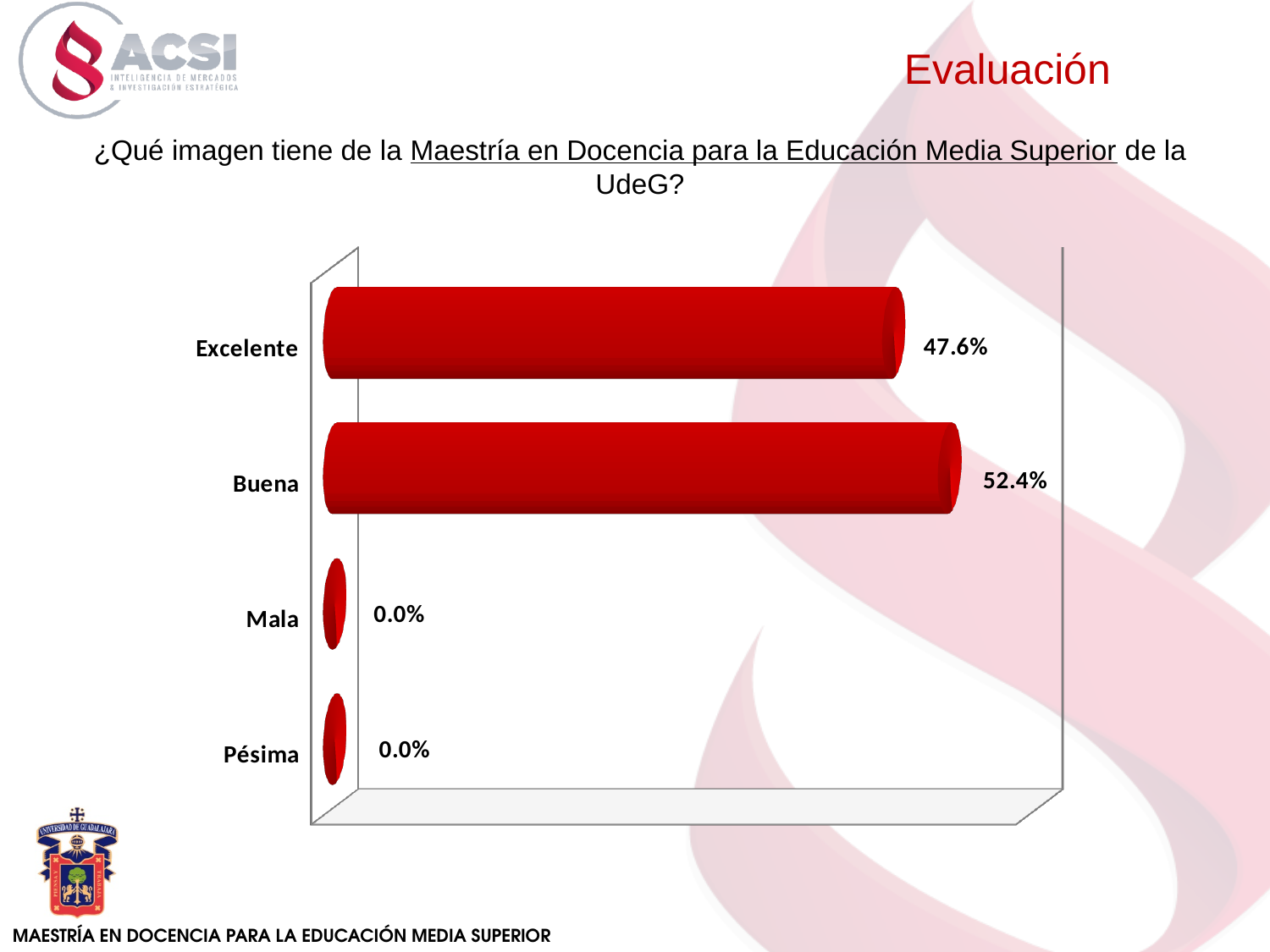

Evaluación
¿Qué imagen tiene de la Maestría en Docencia para la Educación Media Superior de la UdeG?

[unsupported chart]